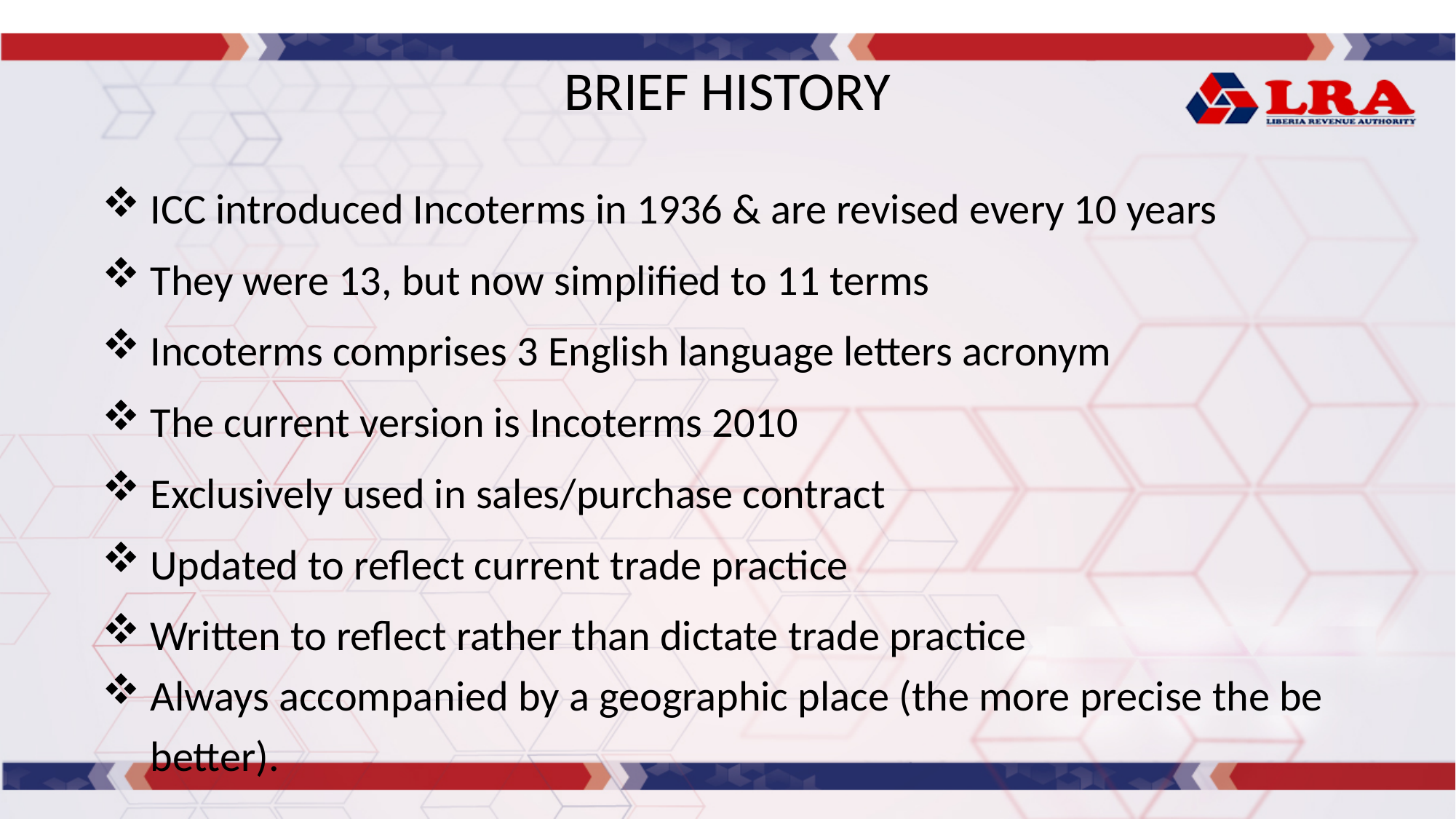

# BRIEF HISTORY
 ICC introduced Incoterms in 1936 & are revised every 10 years
 They were 13, but now simplified to 11 terms
 Incoterms comprises 3 English language letters acronym
 The current version is Incoterms 2010
 Exclusively used in sales/purchase contract
 Updated to reflect current trade practice
 Written to reflect rather than dictate trade practice
 Always accompanied by a geographic place (the more precise the be
     better).